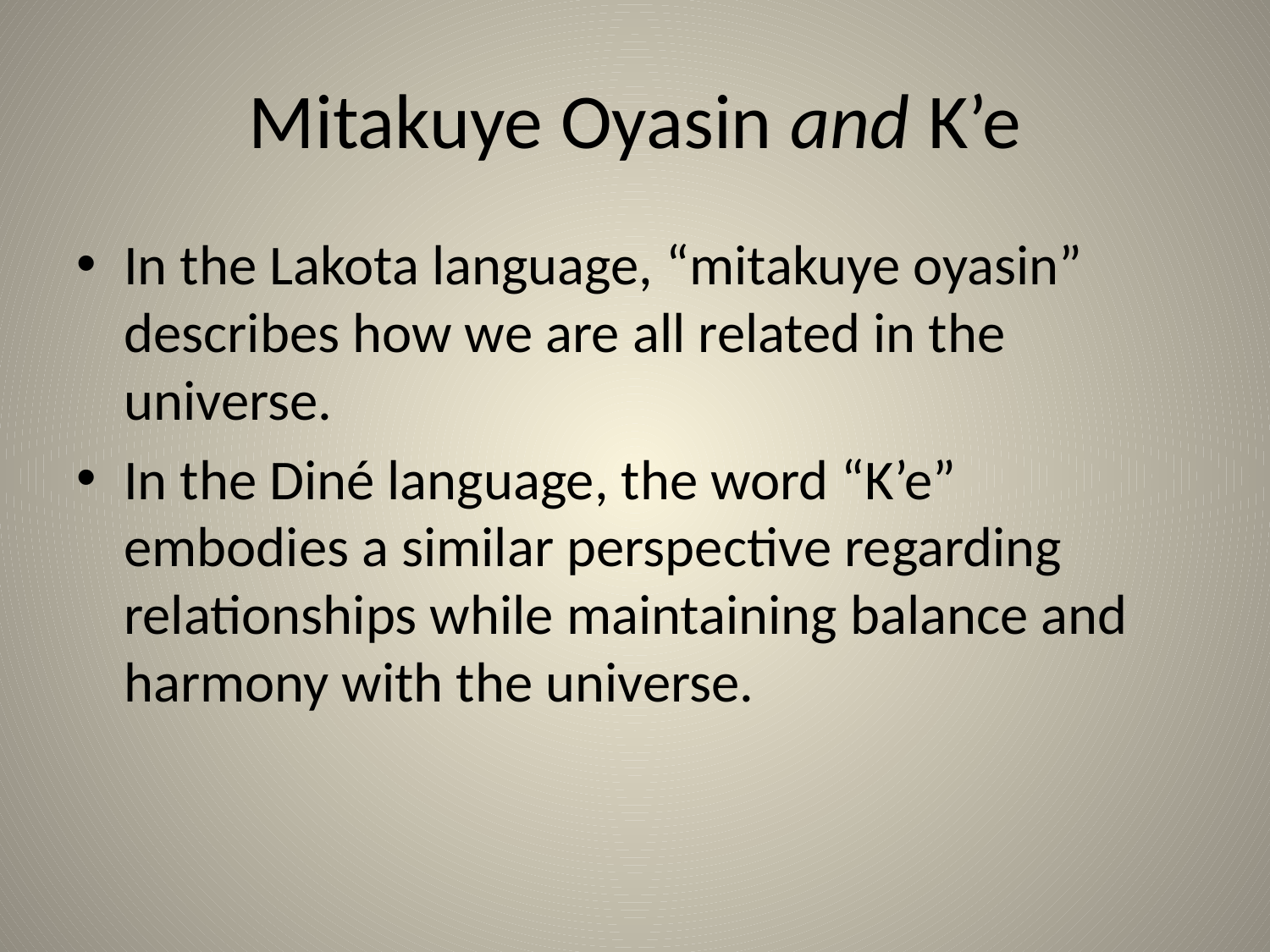

# Mitakuye Oyasin and K’e
In the Lakota language, “mitakuye oyasin” describes how we are all related in the universe.
In the Diné language, the word “K’e” embodies a similar perspective regarding relationships while maintaining balance and harmony with the universe.